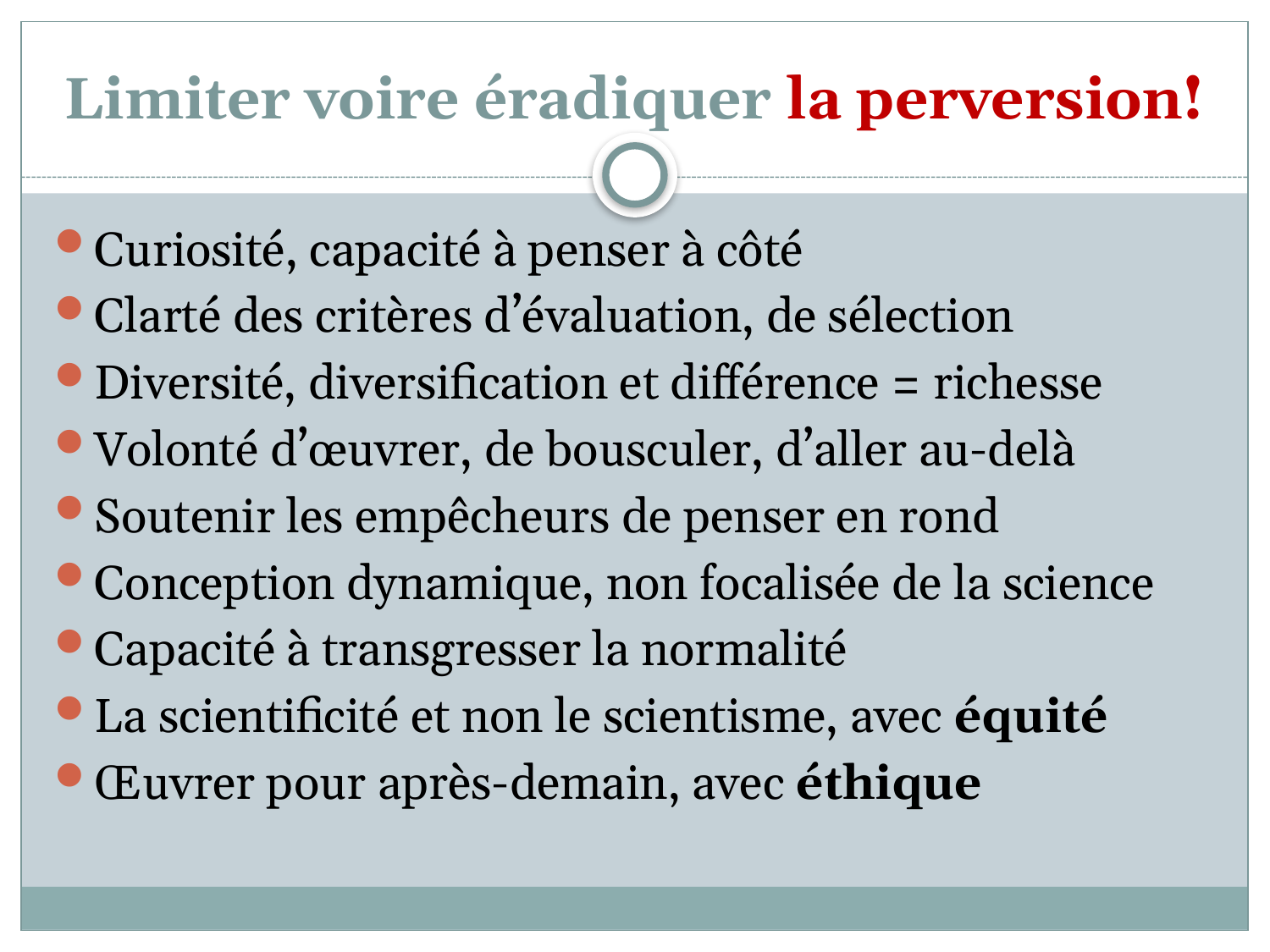

# Limiter voire éradiquer la perversion!
Curiosité, capacité à penser à côté
Clarté des critères d’évaluation, de sélection
Diversité, diversification et différence = richesse
Volonté d’œuvrer, de bousculer, d’aller au-delà
Soutenir les empêcheurs de penser en rond
Conception dynamique, non focalisée de la science
Capacité à transgresser la normalité
La scientificité et non le scientisme, avec équité
Œuvrer pour après-demain, avec éthique